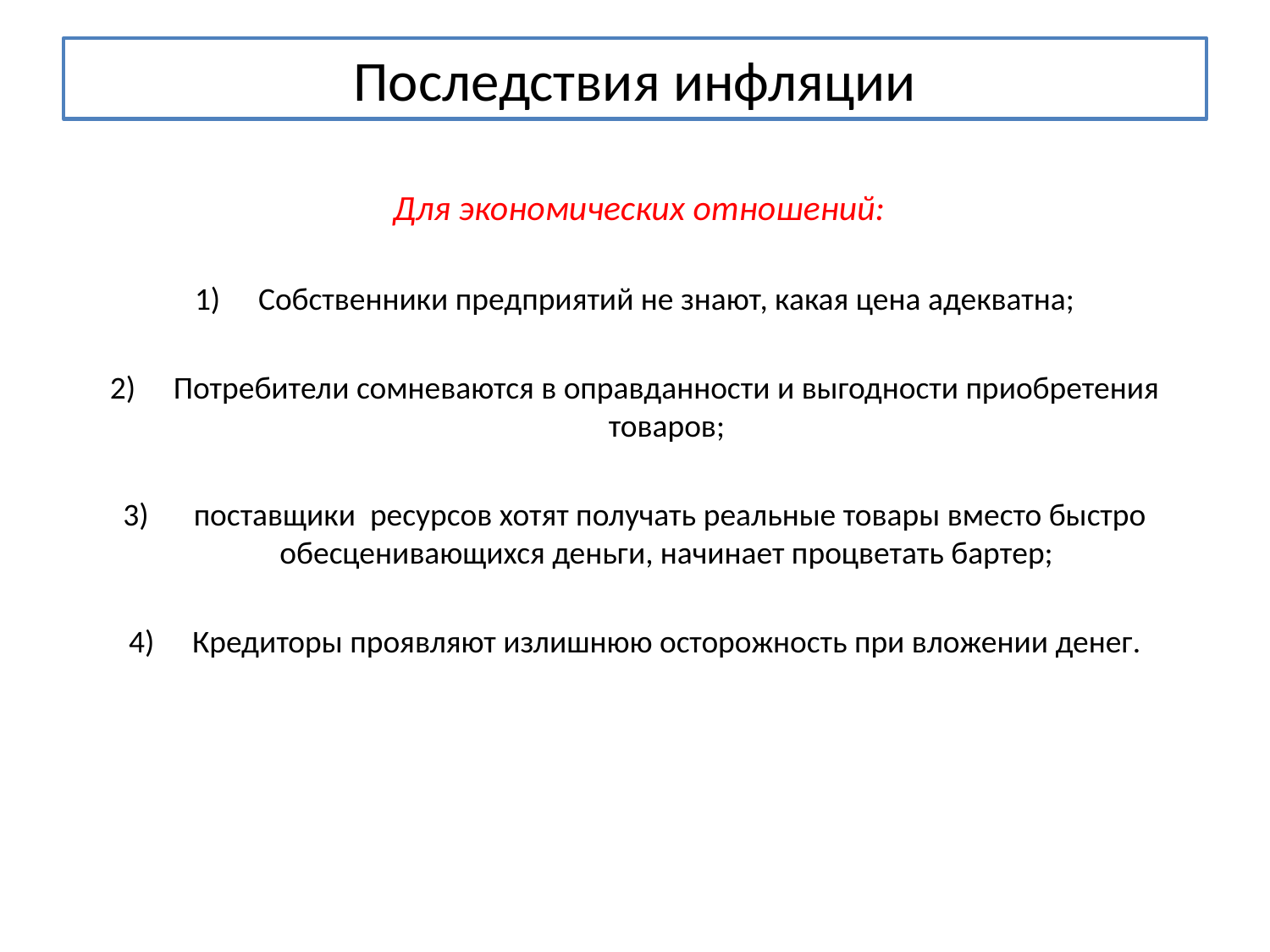

# Последствия инфляции
 Для экономических отношений:

Собственники предприятий не знают, какая цена адекватна;

Потребители сомневаются в оправданности и выгодности приобретения товаров;

 поставщики  ресурсов хотят получать реальные товары вместо быстро обесценивающихся деньги, начинает процветать бартер;

Кредиторы проявляют излишнюю осторожность при вложении денег.